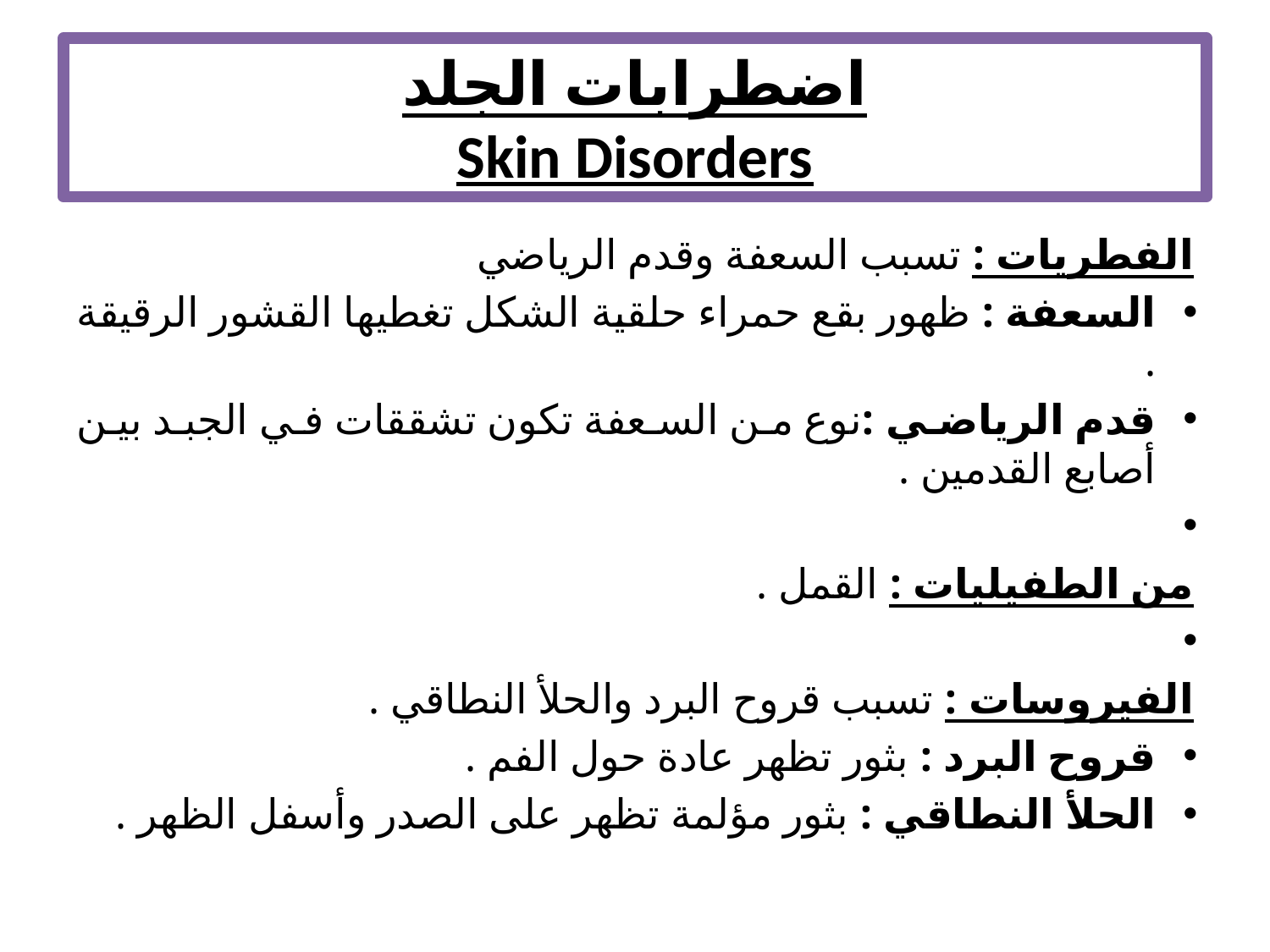

# اضطرابات الجلد Skin Disorders
الفطريات : تسبب السعفة وقدم الرياضي
السعفة : ظهور بقع حمراء حلقية الشكل تغطيها القشور الرقيقة .
قدم الرياضي :نوع من السعفة تكون تشققات في الجبد بين أصابع القدمين .

من الطفيليات : القمل .

الفيروسات : تسبب قروح البرد والحلأ النطاقي .
قروح البرد : بثور تظهر عادة حول الفم .
الحلأ النطاقي : بثور مؤلمة تظهر على الصدر وأسفل الظهر .